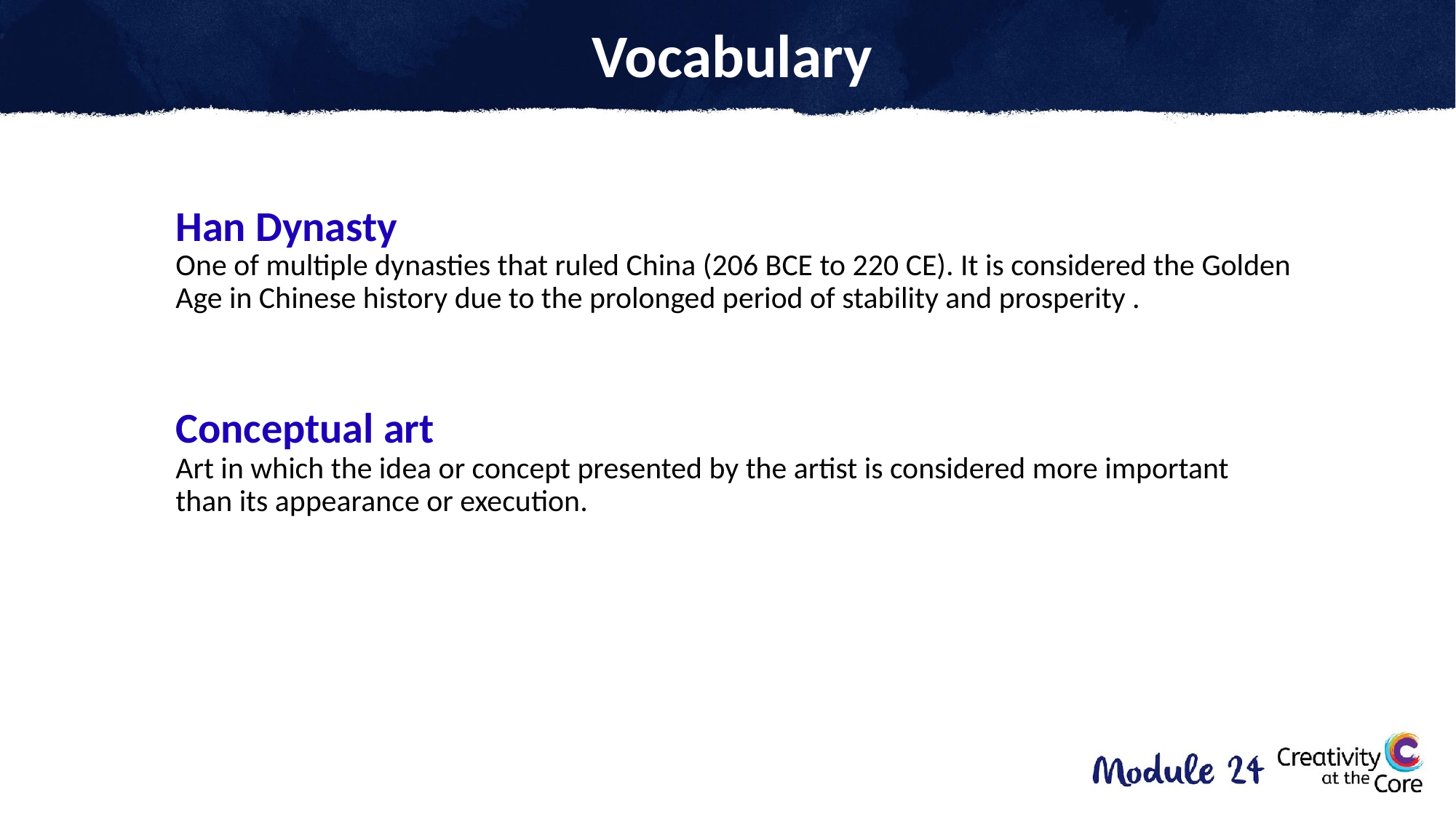

# Vocabulary
Han Dynasty
One of multiple dynasties that ruled China (206 BCE to 220 CE). It is considered the Golden Age in Chinese history due to the prolonged period of stability and prosperity .

Conceptual art
Art in which the idea or concept presented by the artist is considered more important
than its appearance or execution.